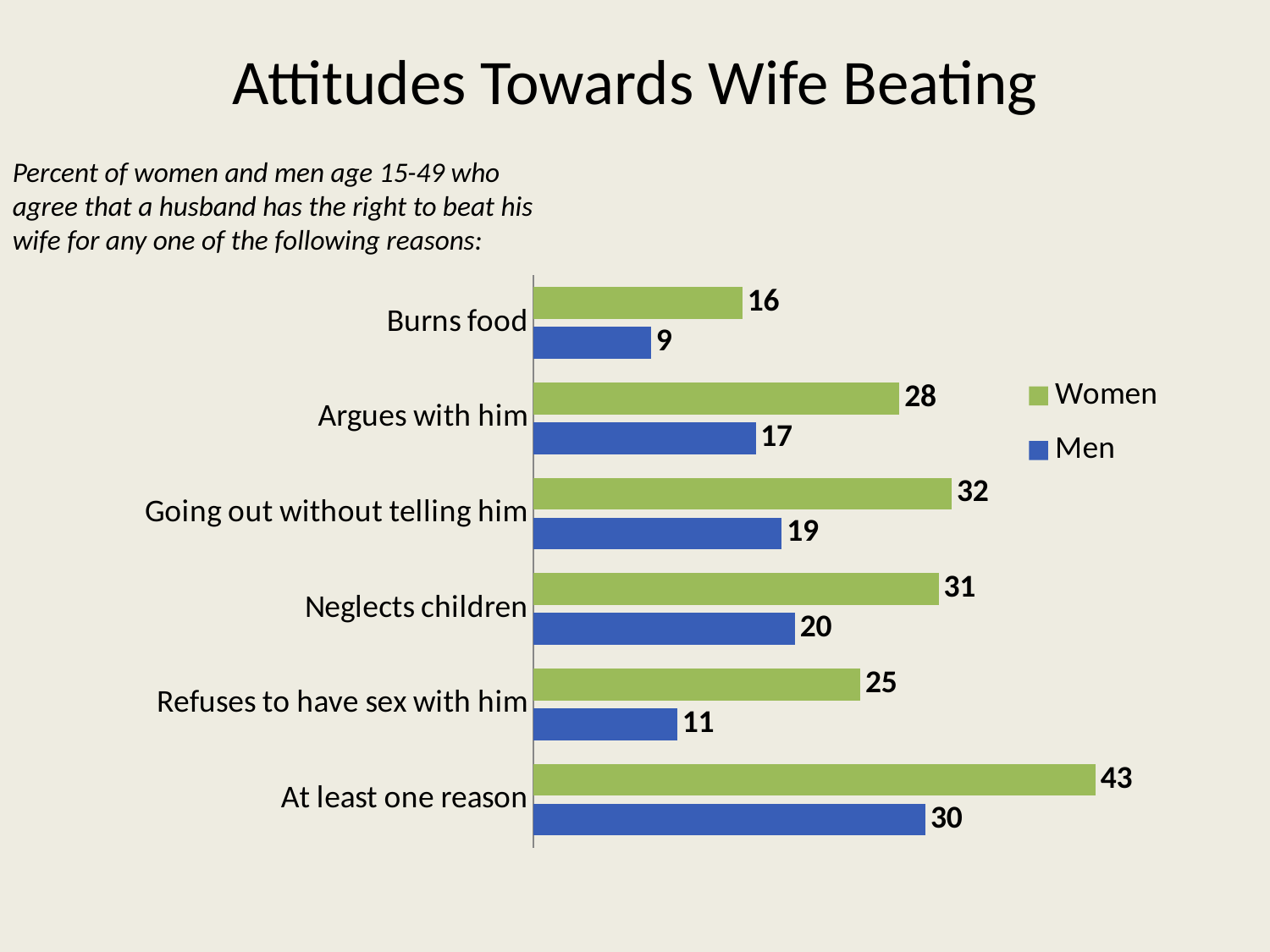

# Attitudes Towards Wife Beating
Percent of women and men age 15-49 who agree that a husband has the right to beat his wife for any one of the following reasons:

### Chart

| Category | Men | Women |
|---|---|---|
| At least one reason | 30.0 | 43.0 |
| Refuses to have sex with him | 11.0 | 25.0 |
| Neglects children | 20.0 | 31.0 |
| Going out without telling him | 19.0 | 32.0 |
| Argues with him | 17.0 | 28.0 |
| Burns food | 9.0 | 16.0 |